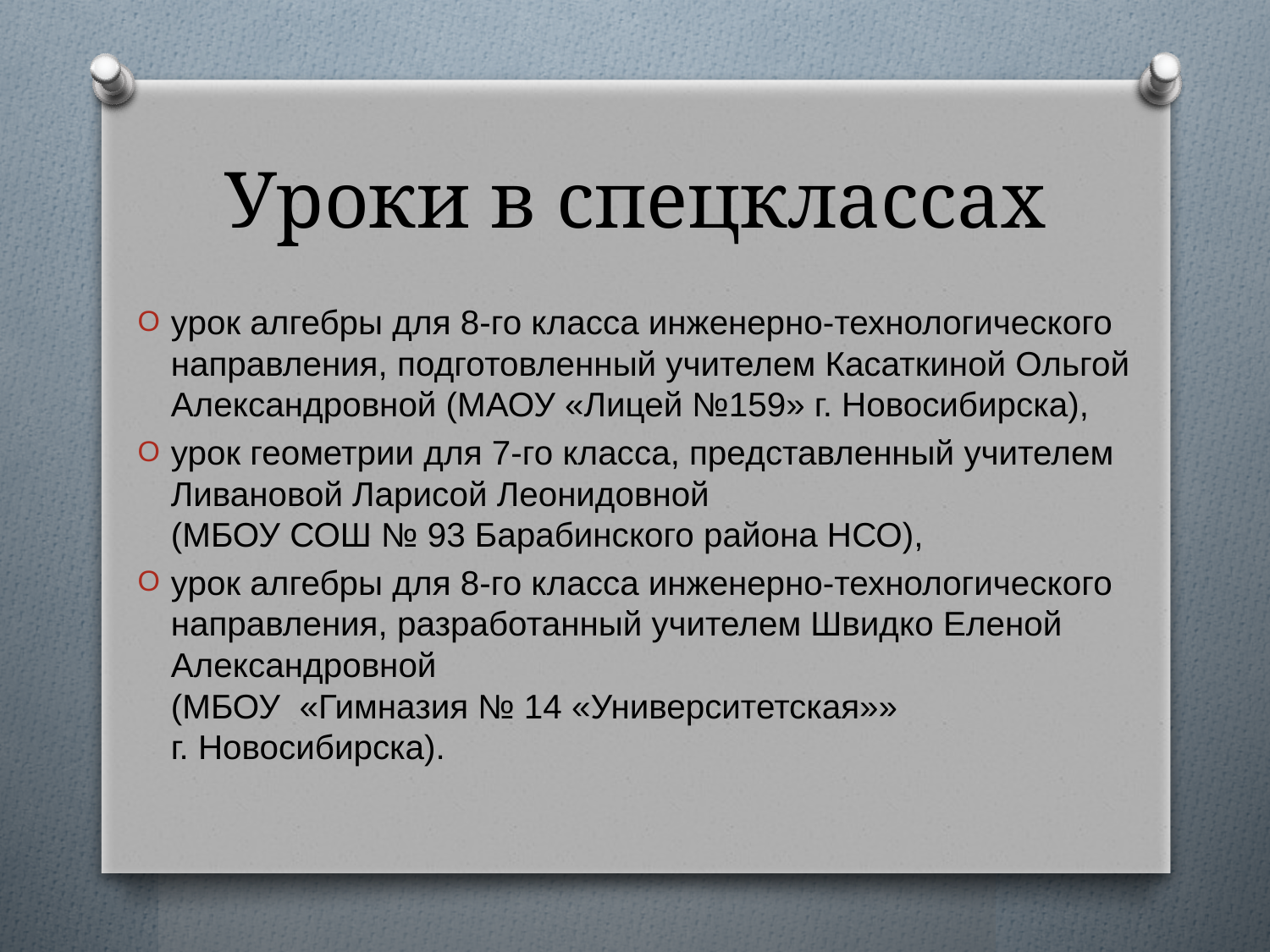

# Уроки в спецклассах
урок алгебры для 8-го класса инженерно-технологического направления, подготовленный учителем Касаткиной Ольгой Александровной (МАОУ «Лицей №159» г. Новосибирска),
урок геометрии для 7-го класса, представленный учителем Ливановой Ларисой Леонидовной
(МБОУ СОШ № 93 Барабинского района НСО),
урок алгебры для 8-го класса инженерно-технологического направления, разработанный учителем Швидко Еленой Александровной
(МБОУ  «Гимназия № 14 «Университетская»»
г. Новосибирска).